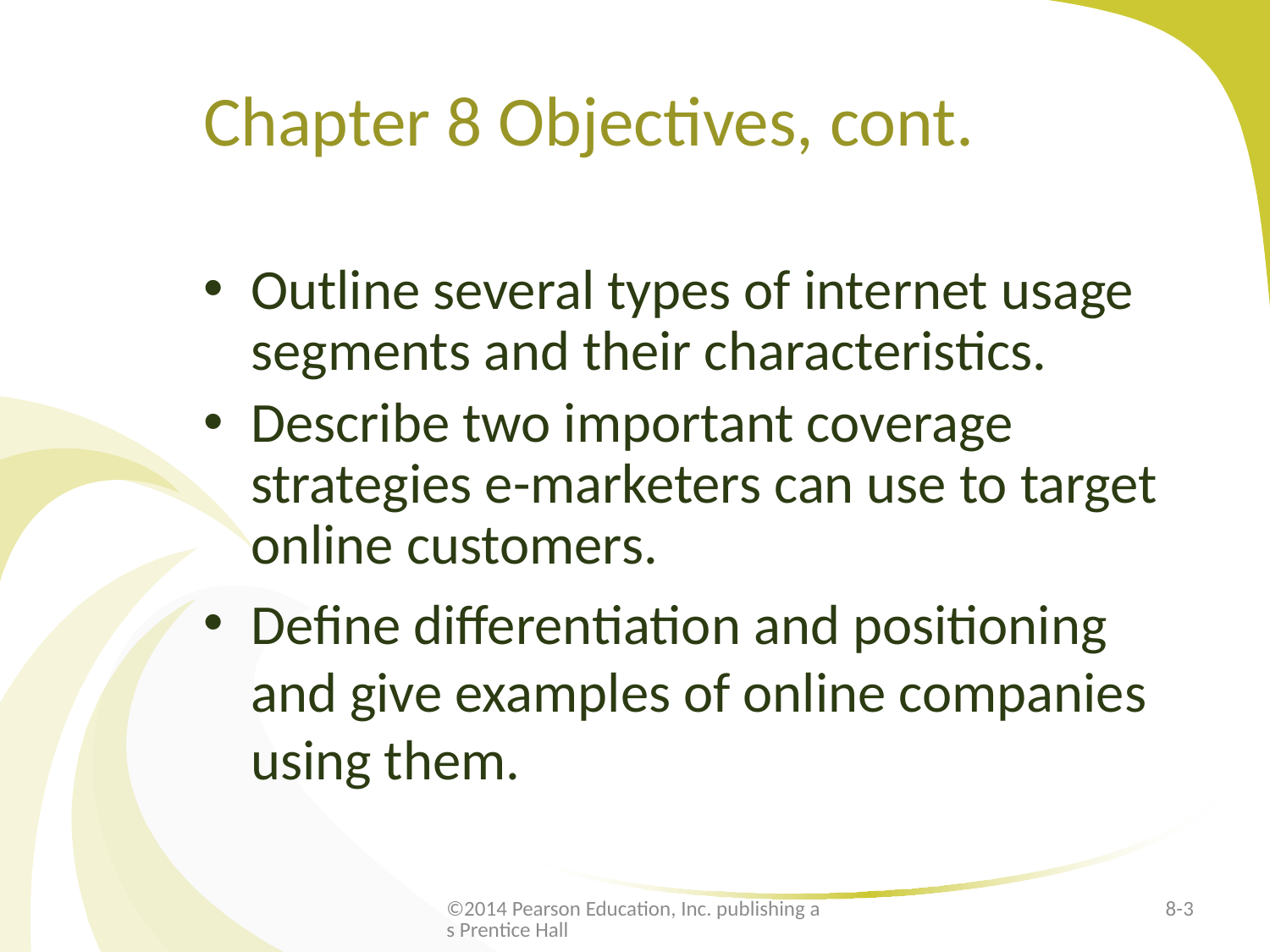

# Chapter 8 Objectives, cont.
Outline several types of internet usage segments and their characteristics.
Describe two important coverage strategies e-marketers can use to target online customers.
Define differentiation and positioning and give examples of online companies using them.
©2014 Pearson Education, Inc. publishing as Prentice Hall
8-3